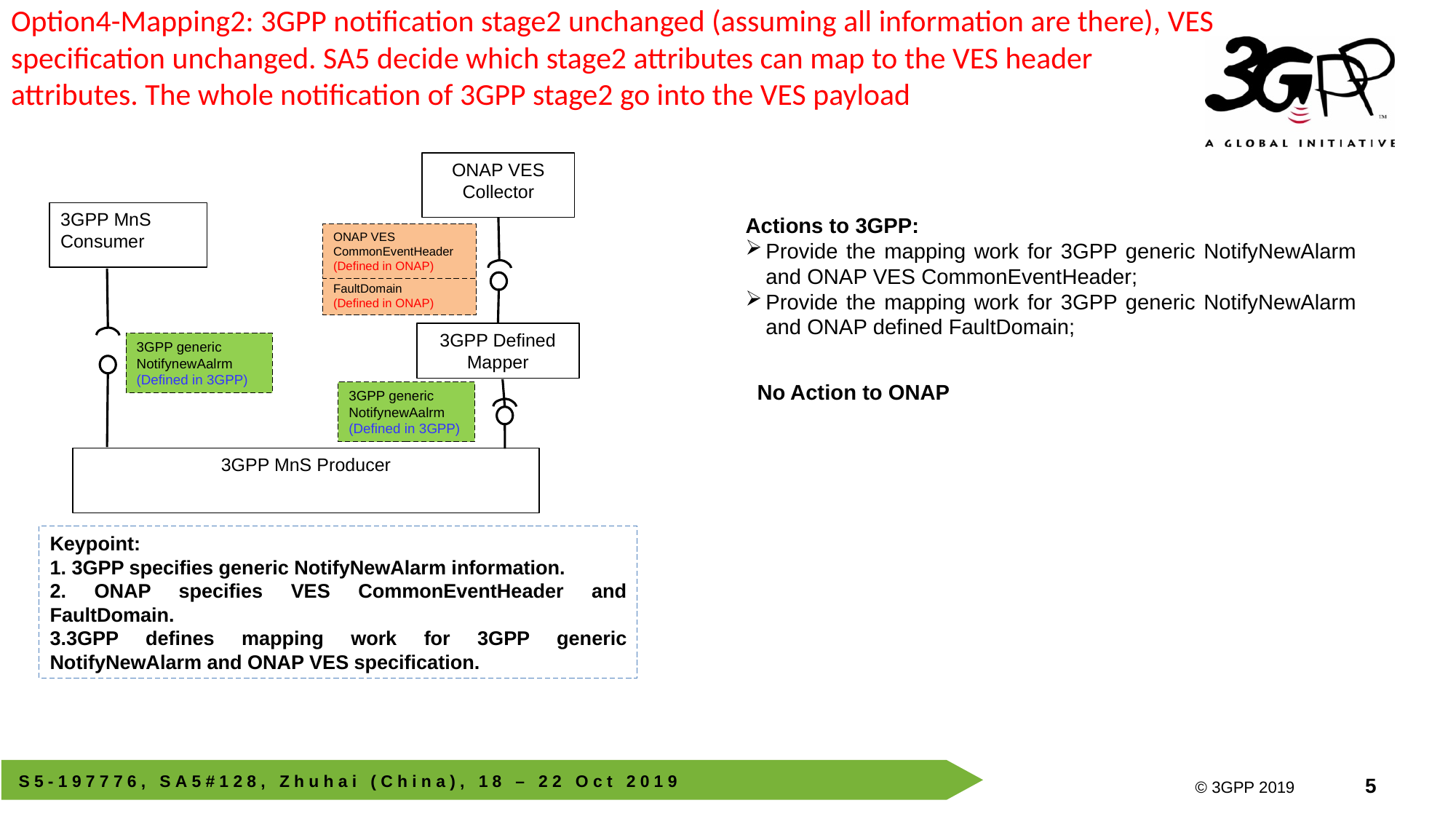

# Option4-Mapping2: 3GPP notification stage2 unchanged (assuming all information are there), VES specification unchanged. SA5 decide which stage2 attributes can map to the VES header attributes. The whole notification of 3GPP stage2 go into the VES payload
ONAP VES Collector
3GPP MnS Consumer
Actions to 3GPP:
Provide the mapping work for 3GPP generic NotifyNewAlarm and ONAP VES CommonEventHeader;
Provide the mapping work for 3GPP generic NotifyNewAlarm and ONAP defined FaultDomain;
ONAP VES CommonEventHeader
(Defined in ONAP)

FaultDomain
(Defined in ONAP)
3GPP Defined Mapper

3GPP generic NotifynewAalrm
(Defined in 3GPP)

No Action to ONAP
3GPP generic NotifynewAalrm
(Defined in 3GPP)

3GPP MnS Producer
Keypoint:
1. 3GPP specifies generic NotifyNewAlarm information.
2. ONAP specifies VES CommonEventHeader and FaultDomain.
3.3GPP defines mapping work for 3GPP generic NotifyNewAlarm and ONAP VES specification.